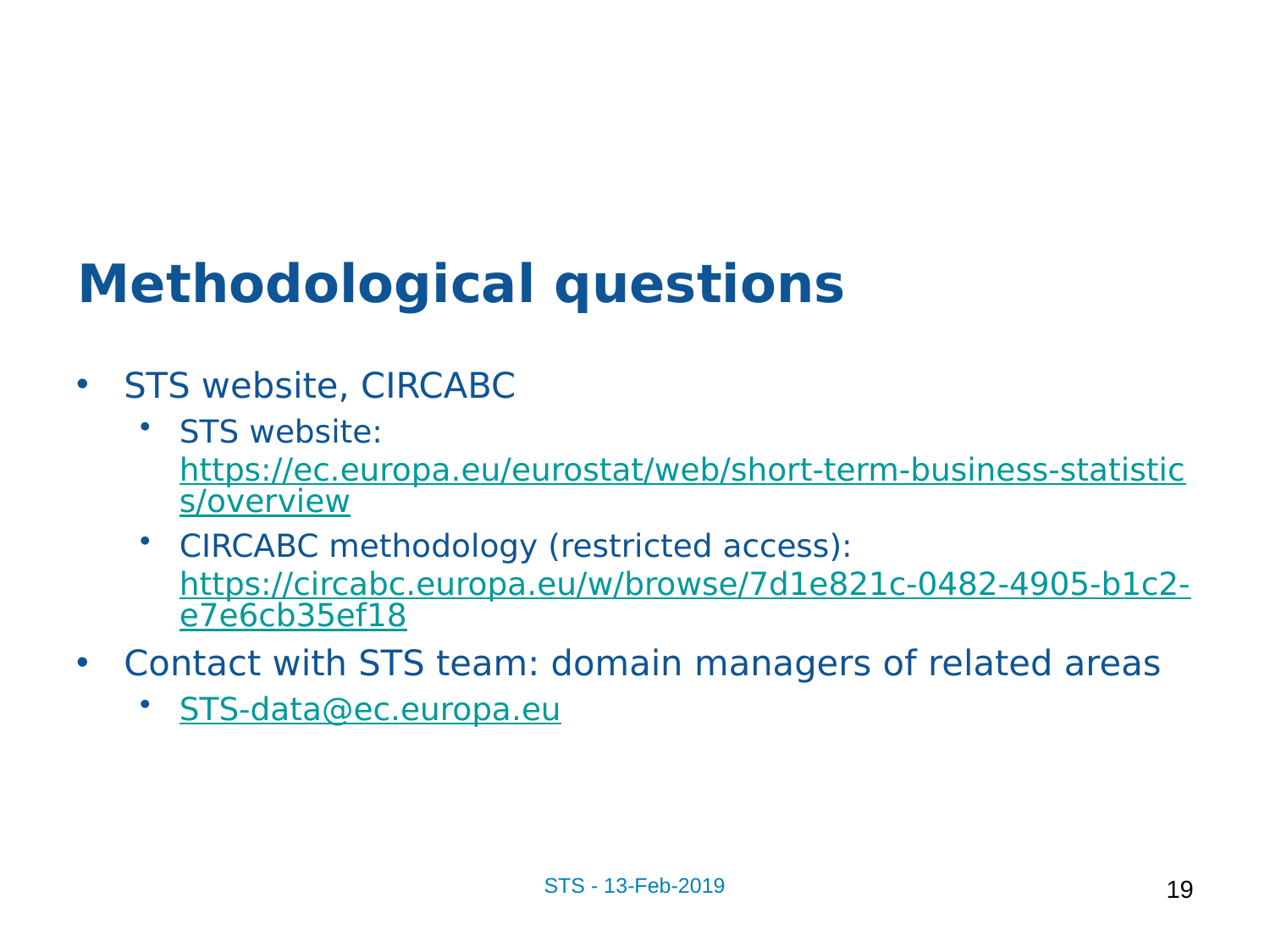

# Methodological questions
STS website, CIRCABC
STS website: https://ec.europa.eu/eurostat/web/short-term-business-statistics/overview
CIRCABC methodology (restricted access): https://circabc.europa.eu/w/browse/7d1e821c-0482-4905-b1c2-e7e6cb35ef18
Contact with STS team: domain managers of related areas
STS-data@ec.europa.eu
STS - 13-Feb-2019
19